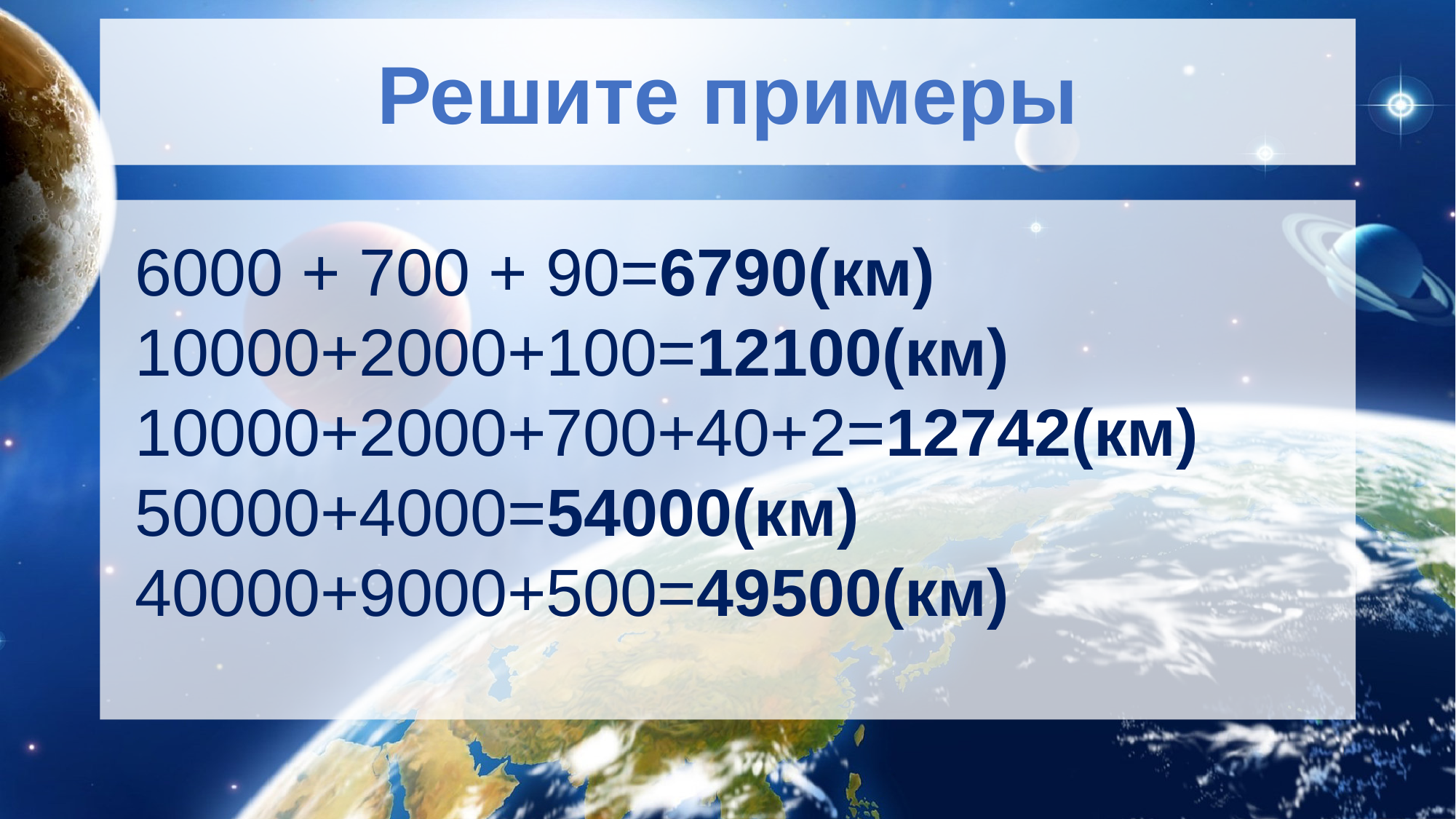

Решите примеры

6000 + 700 + 90=6790(км)
10000+2000+100=12100(км)
10000+2000+700+40+2=12742(км)
50000+4000=54000(км)
40000+9000+500=49500(км)